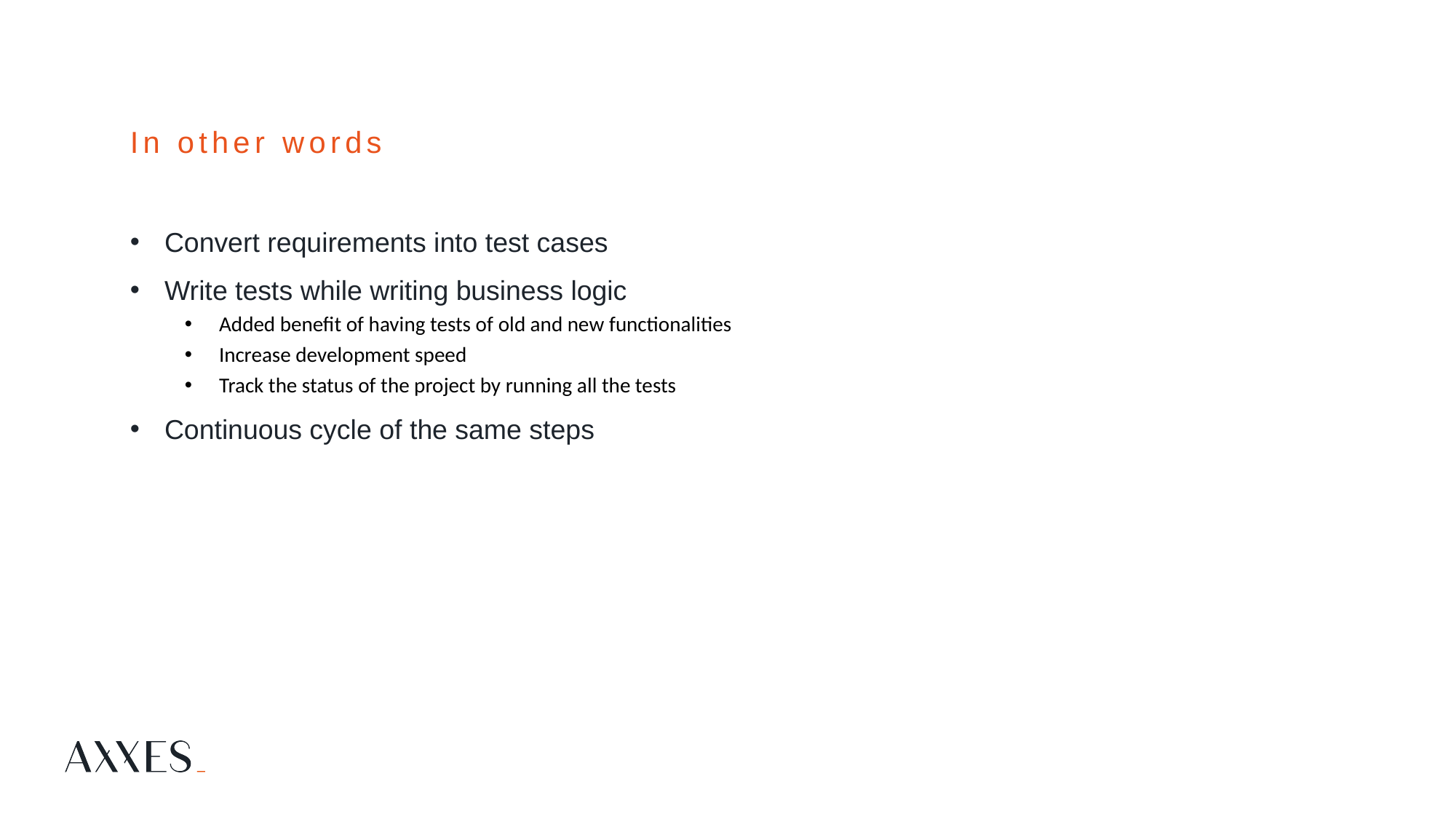

# In other words
Convert requirements into test cases
Write tests while writing business logic
Added benefit of having tests of old and new functionalities
Increase development speed
Track the status of the project by running all the tests
Continuous cycle of the same steps